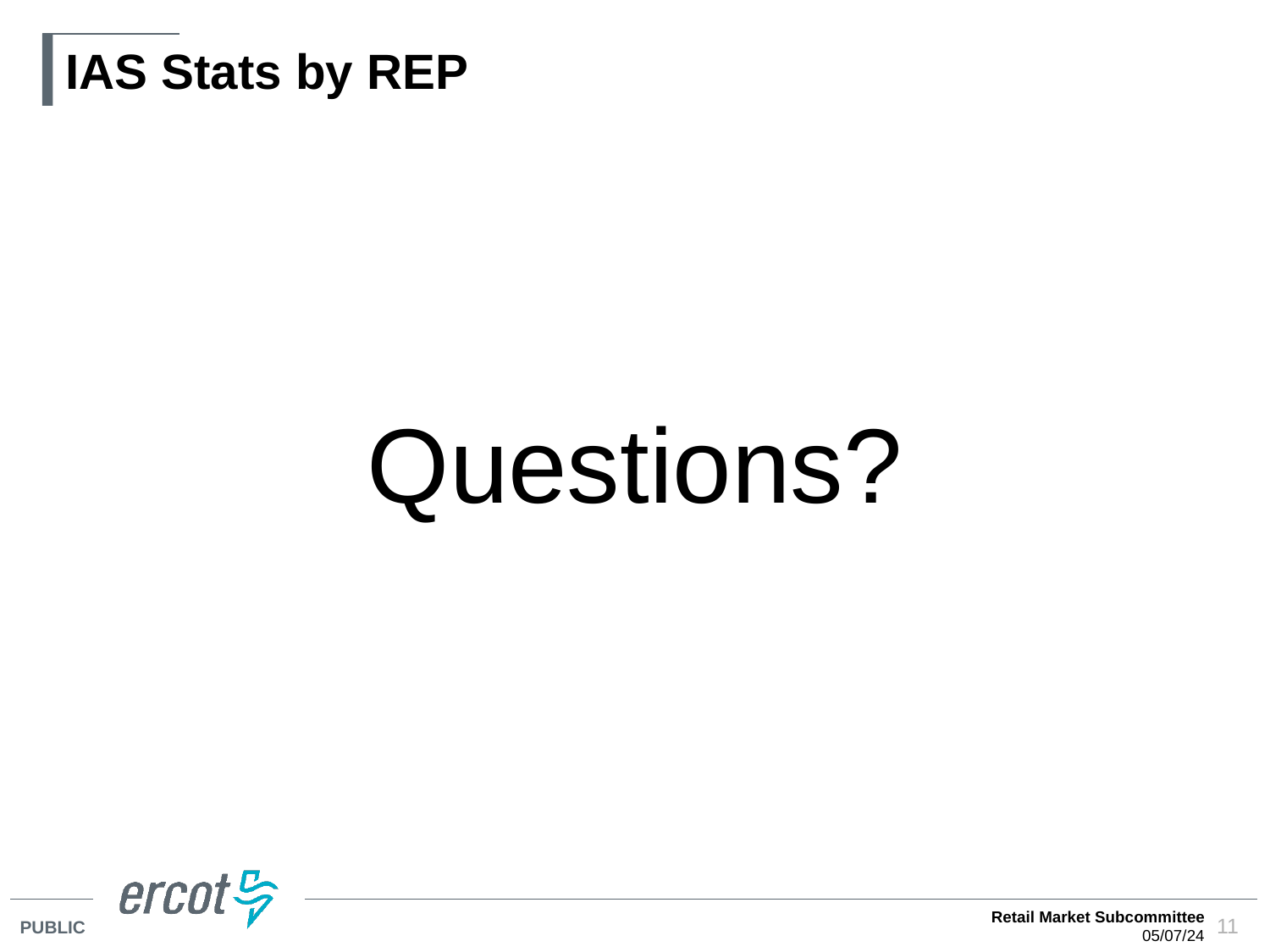

# IAS Stats by REP

Questions?

Retail Market Subcommittee
05/07/24
11